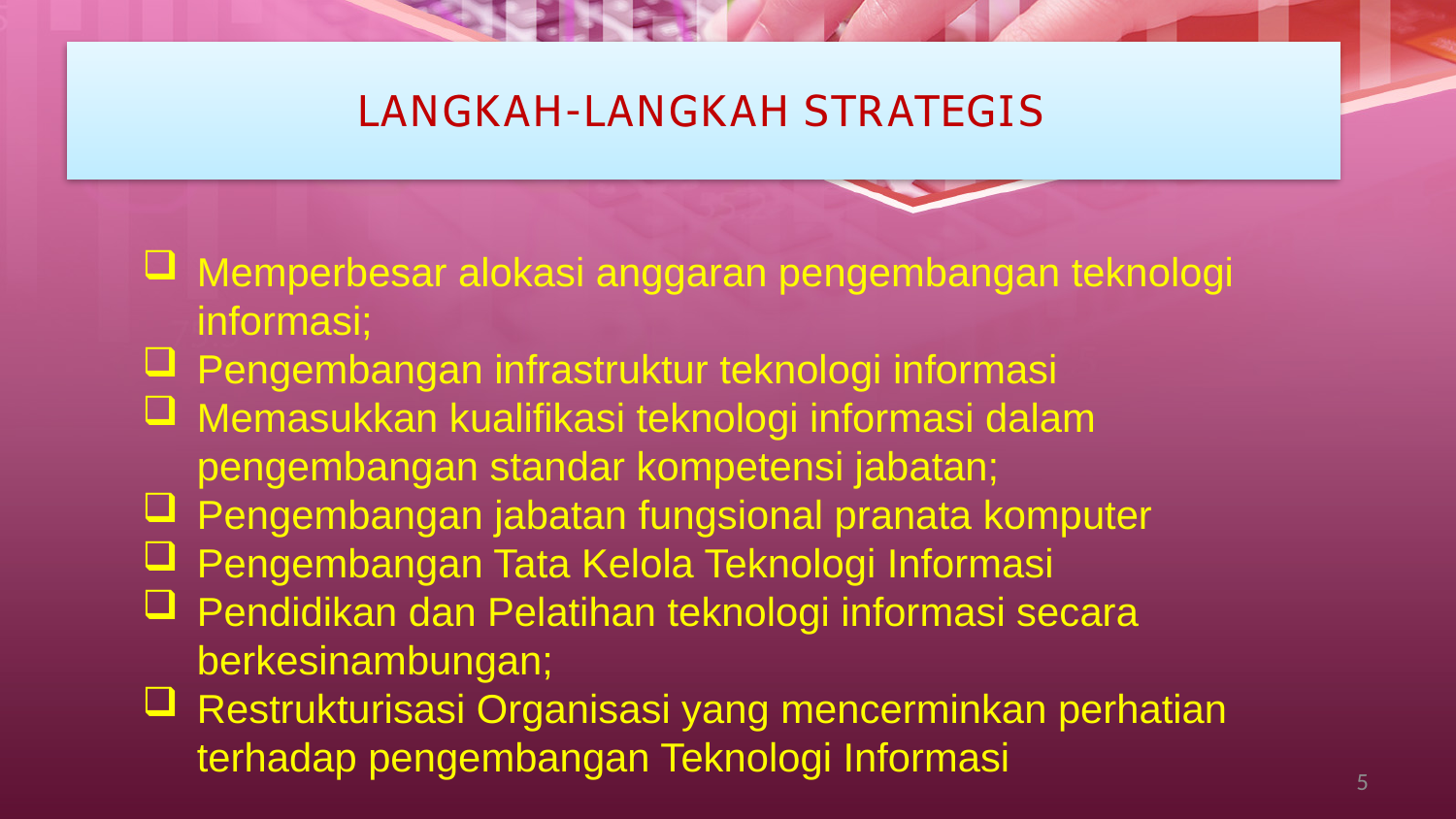

LANGKAH-LANGKAH STRATEGIS
Memperbesar alokasi anggaran pengembangan teknologi informasi;
Pengembangan infrastruktur teknologi informasi
Memasukkan kualifikasi teknologi informasi dalam pengembangan standar kompetensi jabatan;
Pengembangan jabatan fungsional pranata komputer
Pengembangan Tata Kelola Teknologi Informasi
Pendidikan dan Pelatihan teknologi informasi secara berkesinambungan;
Restrukturisasi Organisasi yang mencerminkan perhatian terhadap pengembangan Teknologi Informasi

5